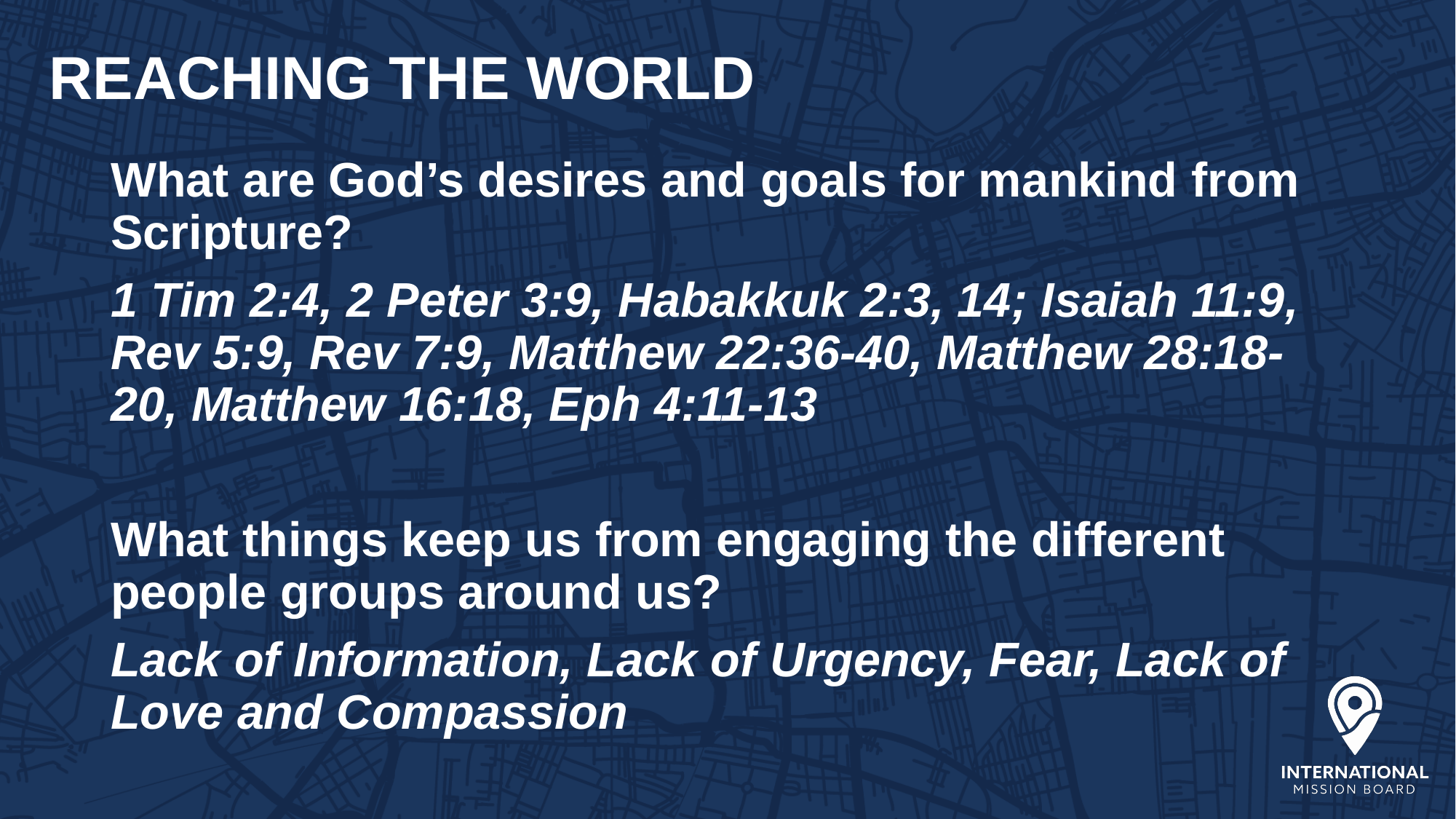

# REACHING THE WORLD
What are God’s desires and goals for mankind from Scripture?
1 Tim 2:4, 2 Peter 3:9, Habakkuk 2:3, 14; Isaiah 11:9, Rev 5:9, Rev 7:9, Matthew 22:36-40, Matthew 28:18-20, Matthew 16:18, Eph 4:11-13

What things keep us from engaging the different people groups around us?
Lack of Information, Lack of Urgency, Fear, Lack of Love and Compassion